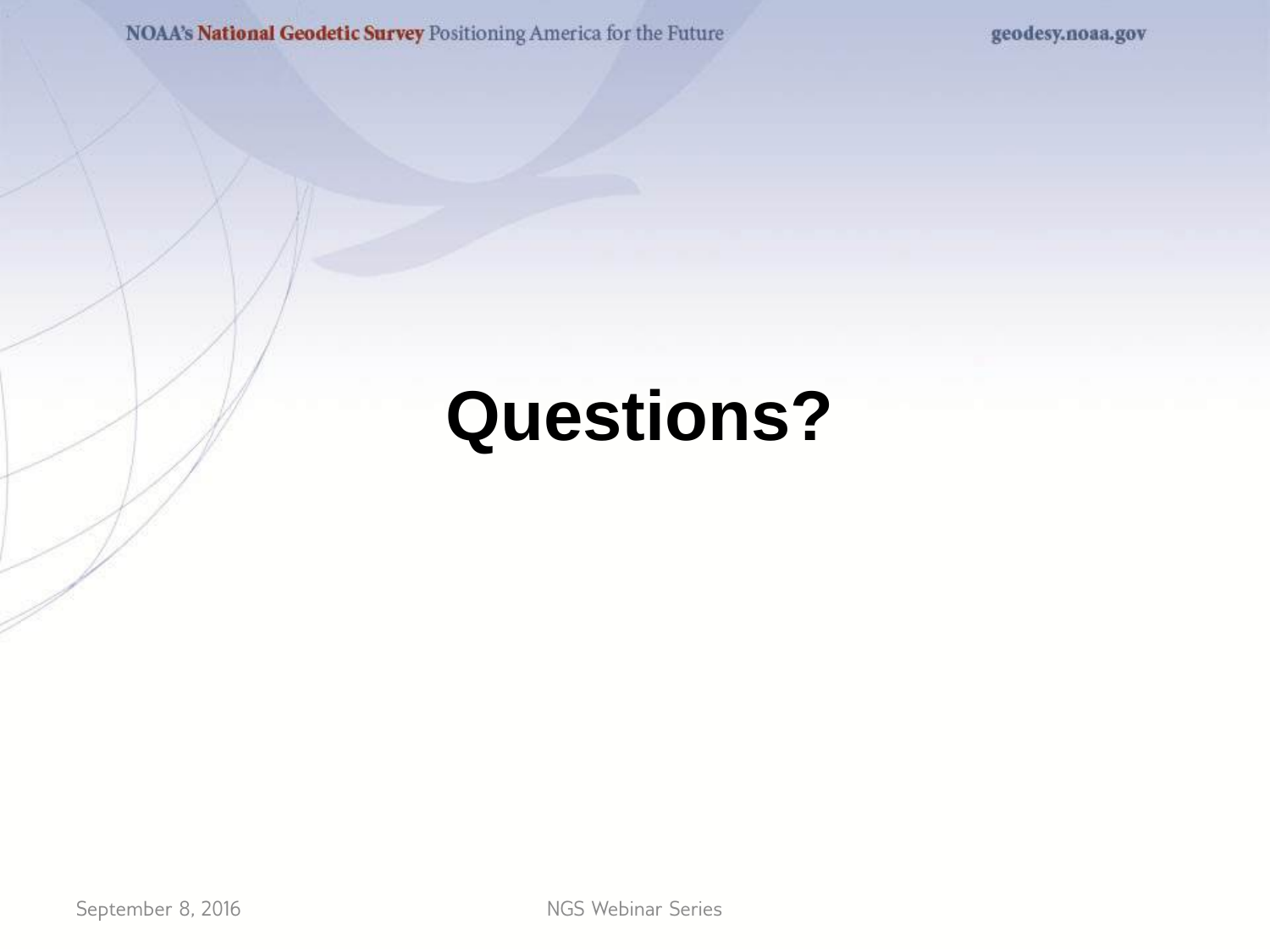

Questions?
September 8, 2016
NGS Webinar Series